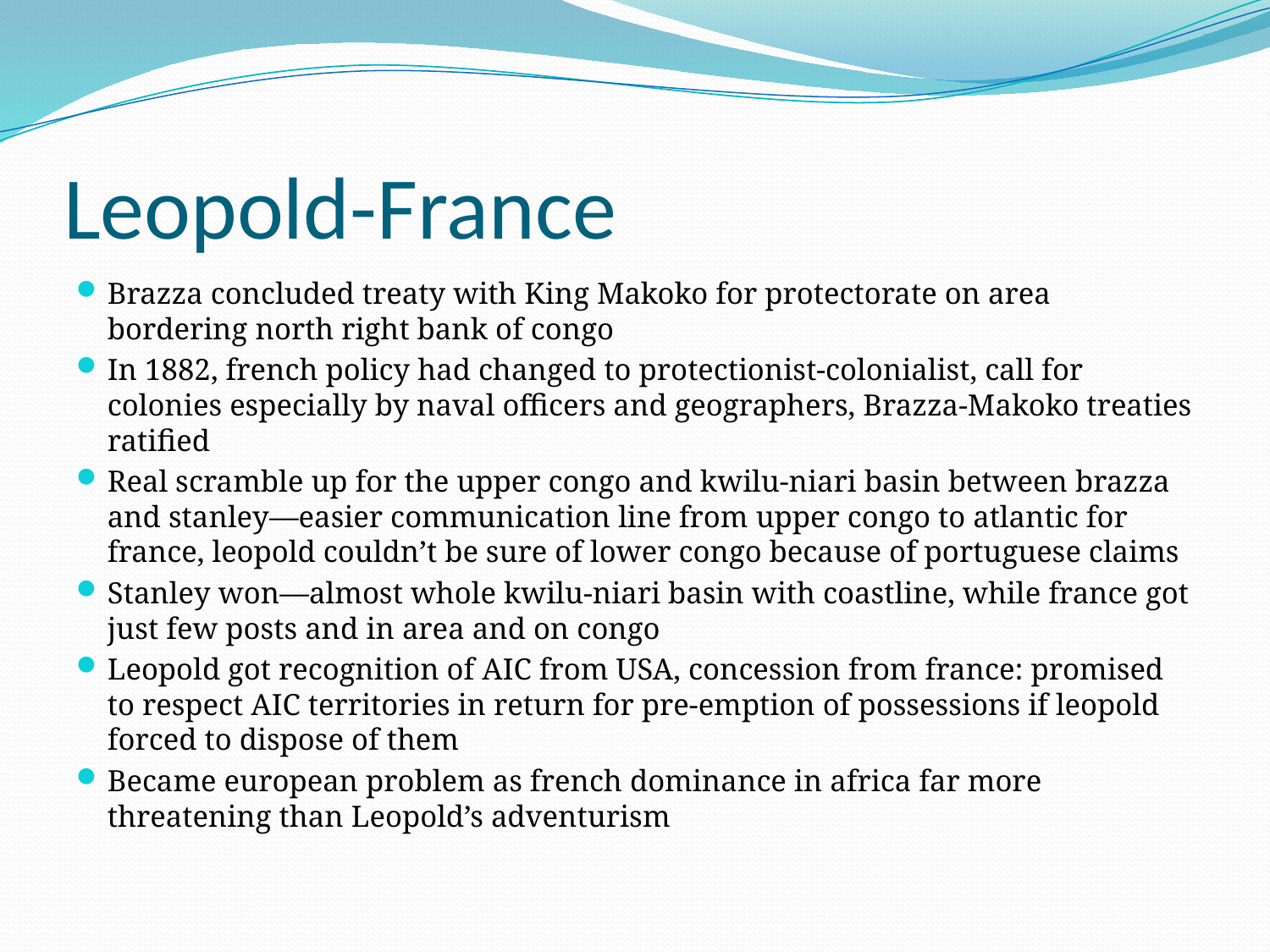

# Leopold-France
Brazza concluded treaty with King Makoko for protectorate on area bordering north right bank of congo
In 1882, french policy had changed to protectionist-colonialist, call for colonies especially by naval officers and geographers, Brazza-Makoko treaties ratified
Real scramble up for the upper congo and kwilu-niari basin between brazza and stanley—easier communication line from upper congo to atlantic for france, leopold couldn’t be sure of lower congo because of portuguese claims
Stanley won—almost whole kwilu-niari basin with coastline, while france got just few posts and in area and on congo
Leopold got recognition of AIC from USA, concession from france: promised to respect AIC territories in return for pre-emption of possessions if leopold forced to dispose of them
Became european problem as french dominance in africa far more threatening than Leopold’s adventurism